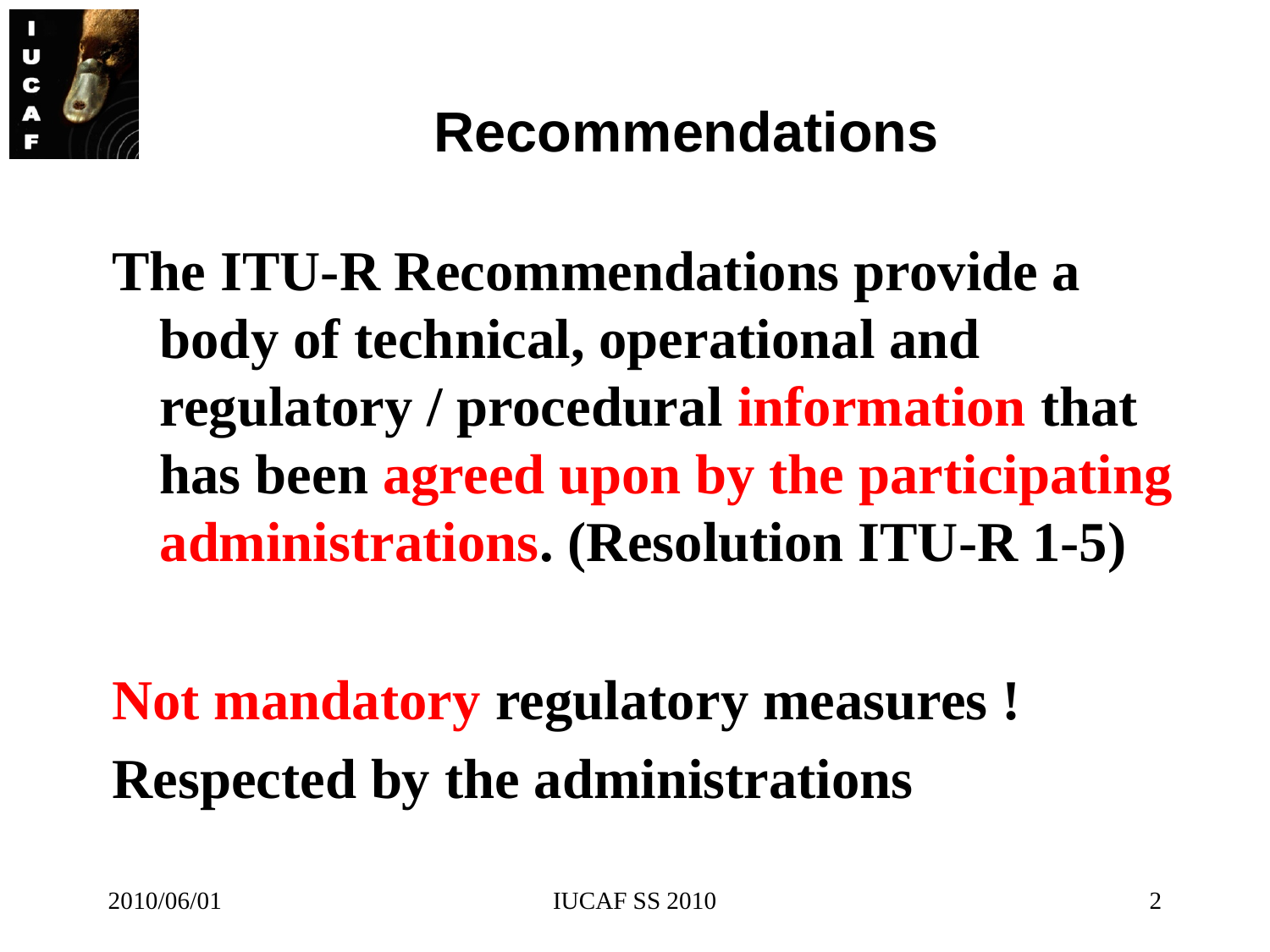

# Recommendations
The ITU-R Recommendations provide a body of technical, operational and regulatory / procedural information that has been agreed upon by the participating administrations. (Resolution ITU-R 1-5)

Not mandatory regulatory measures !
Respected by the administrations
2010/06/01
IUCAF SS 2010
2